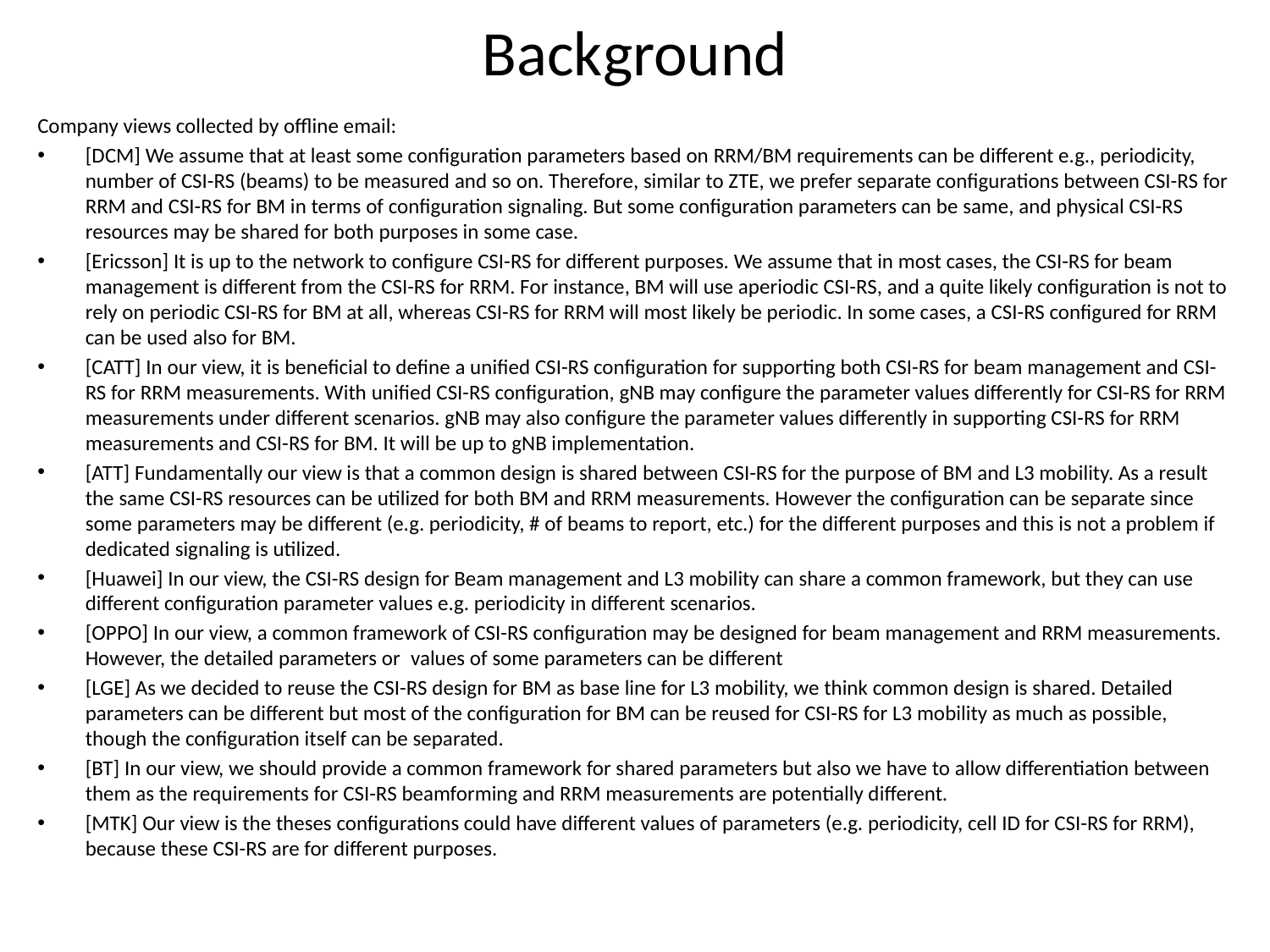

# Background
Company views collected by offline email:
[DCM] We assume that at least some configuration parameters based on RRM/BM requirements can be different e.g., periodicity, number of CSI-RS (beams) to be measured and so on. Therefore, similar to ZTE, we prefer separate configurations between CSI-RS for RRM and CSI-RS for BM in terms of configuration signaling. But some configuration parameters can be same, and physical CSI-RS resources may be shared for both purposes in some case.
[Ericsson] It is up to the network to configure CSI-RS for different purposes. We assume that in most cases, the CSI-RS for beam management is different from the CSI-RS for RRM. For instance, BM will use aperiodic CSI-RS, and a quite likely configuration is not to rely on periodic CSI-RS for BM at all, whereas CSI-RS for RRM will most likely be periodic. In some cases, a CSI-RS configured for RRM can be used also for BM.
[CATT] In our view, it is beneficial to define a unified CSI-RS configuration for supporting both CSI-RS for beam management and CSI-RS for RRM measurements. With unified CSI-RS configuration, gNB may configure the parameter values differently for CSI-RS for RRM measurements under different scenarios. gNB may also configure the parameter values differently in supporting CSI-RS for RRM measurements and CSI-RS for BM. It will be up to gNB implementation.
[ATT] Fundamentally our view is that a common design is shared between CSI-RS for the purpose of BM and L3 mobility. As a result the same CSI-RS resources can be utilized for both BM and RRM measurements. However the configuration can be separate since some parameters may be different (e.g. periodicity, # of beams to report, etc.) for the different purposes and this is not a problem if dedicated signaling is utilized.
[Huawei] In our view, the CSI-RS design for Beam management and L3 mobility can share a common framework, but they can use different configuration parameter values e.g. periodicity in different scenarios.
[OPPO] In our view, a common framework of CSI-RS configuration may be designed for beam management and RRM measurements. However, the detailed parameters or  values of some parameters can be different
[LGE] As we decided to reuse the CSI-RS design for BM as base line for L3 mobility, we think common design is shared. Detailed parameters can be different but most of the configuration for BM can be reused for CSI-RS for L3 mobility as much as possible, though the configuration itself can be separated.
[BT] In our view, we should provide a common framework for shared parameters but also we have to allow differentiation between them as the requirements for CSI-RS beamforming and RRM measurements are potentially different.
[MTK] Our view is the theses configurations could have different values of parameters (e.g. periodicity, cell ID for CSI-RS for RRM), because these CSI-RS are for different purposes.